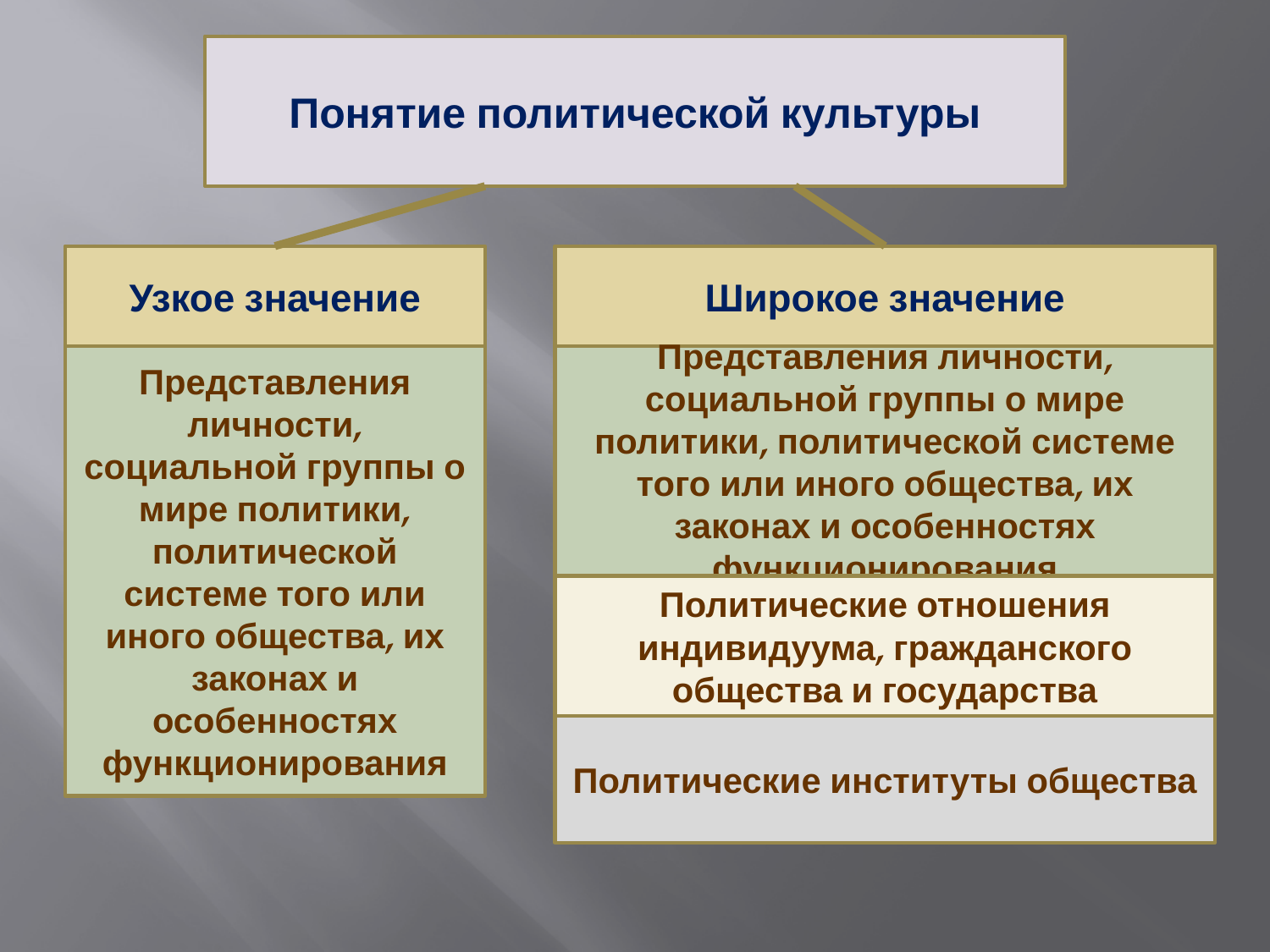

Понятие политической культуры
#

Узкое значение
Широкое значение
Представления личности, социальной группы о мире политики, политической системе того или иного общества, их законах и особенностях функционирования
Представления личности, социальной группы о мире политики, политической системе того или иного общества, их законах и особенностях функционирования
Политические отношения индивидуума, гражданского общества и государства
Политические институты общества